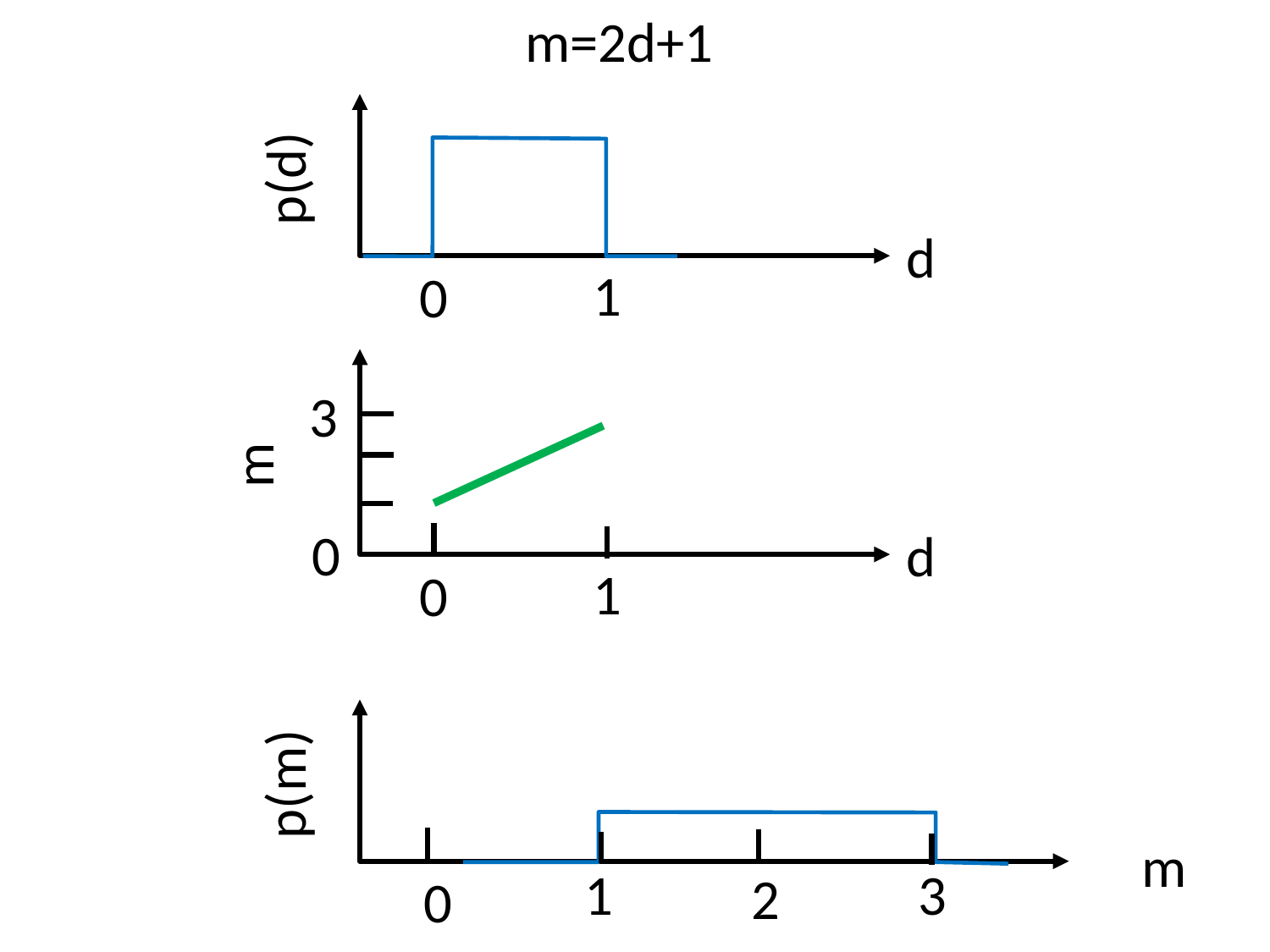

m=2d+1

p(d)
d
1
0

3
m
0
d
1
0

p(m)

m
1
3
2
0